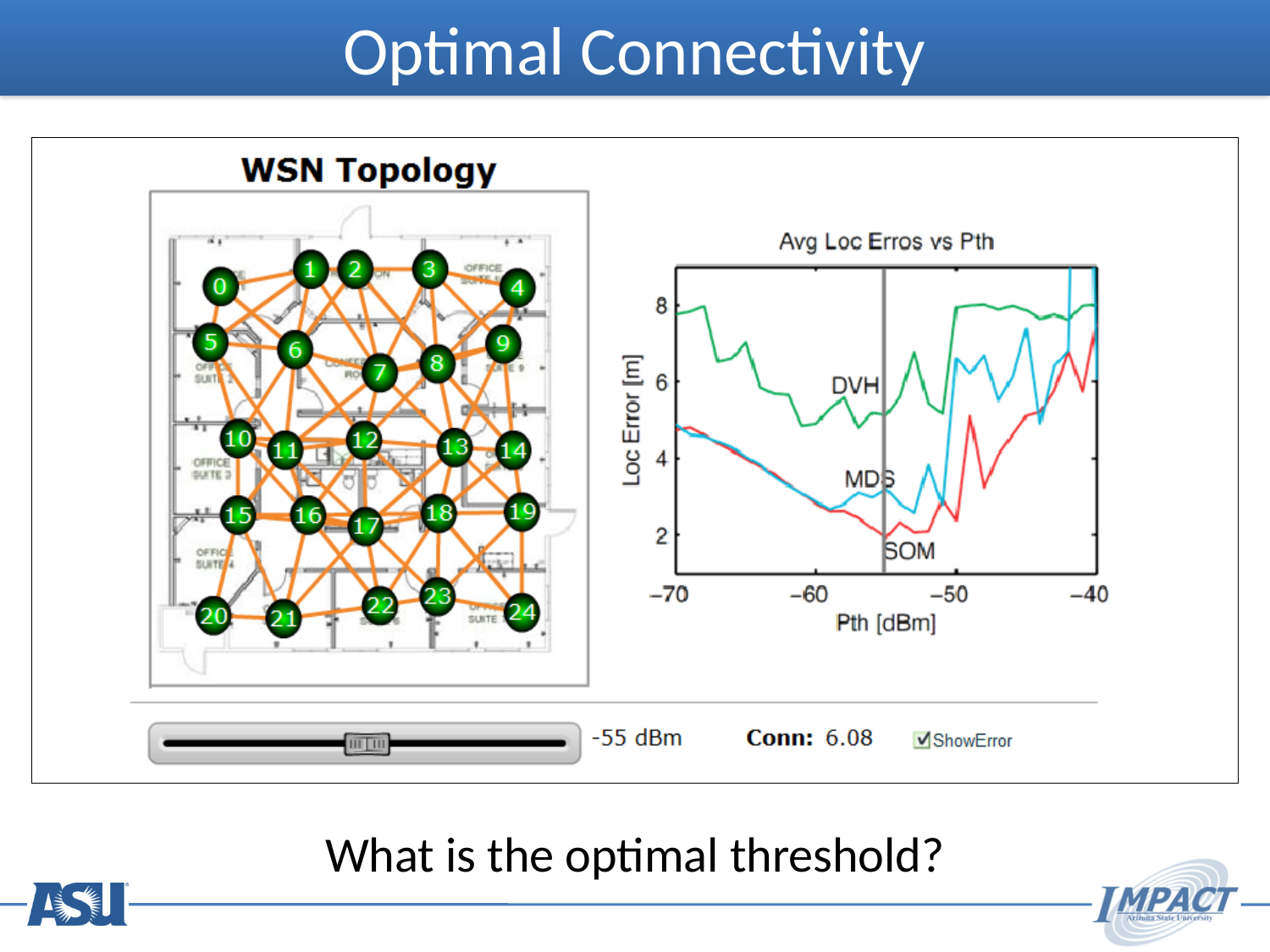

# Optimal Connectivity
What is the optimal threshold?